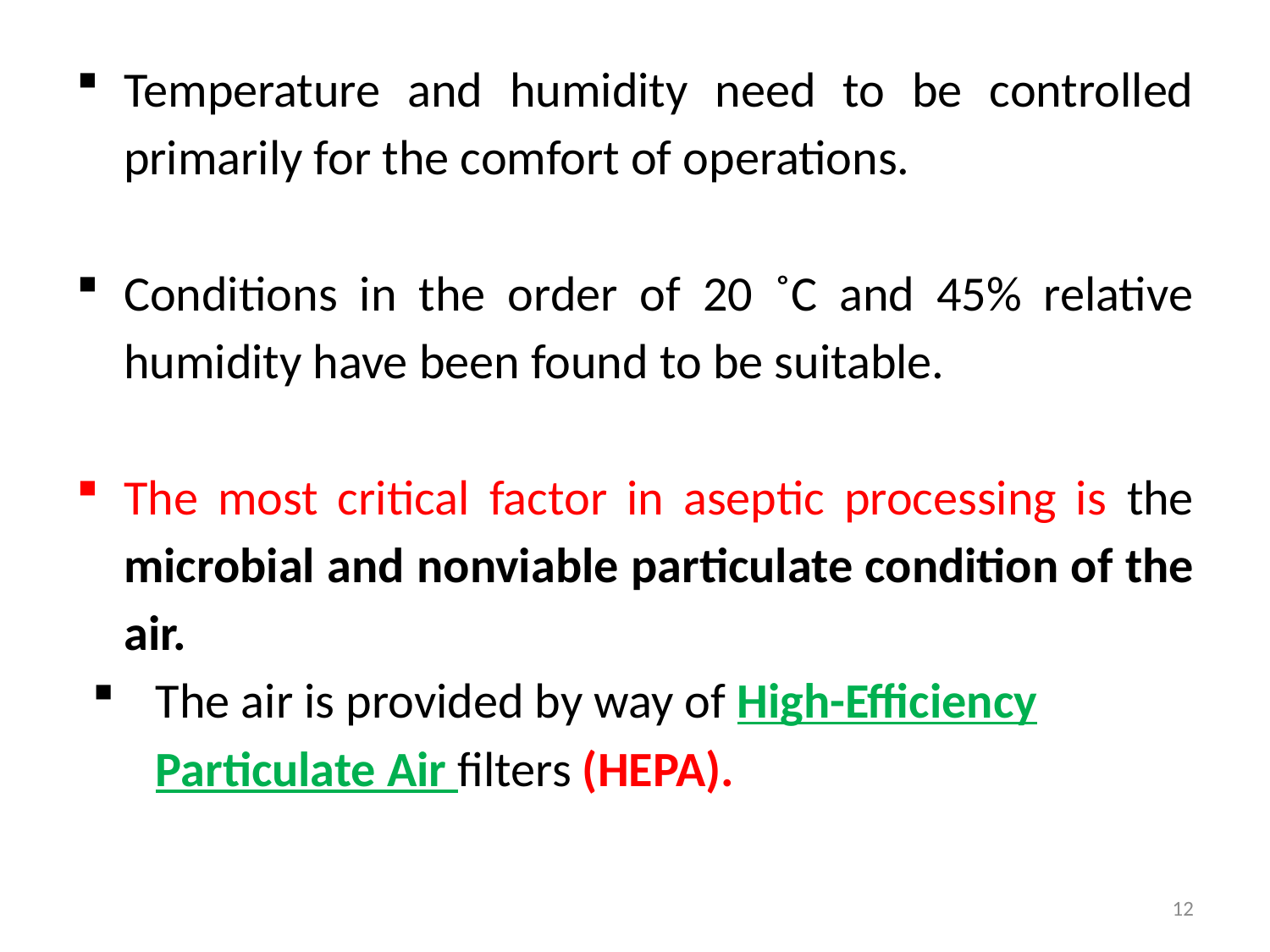

Temperature and humidity need to be controlled primarily for the comfort of operations.

Conditions in the order of 20 ˚C and 45% relative humidity have been found to be suitable.

The most critical factor in aseptic processing is the microbial and nonviable particulate condition of the air.
The air is provided by way of High-Efficiency Particulate Air filters (HEPA).

12